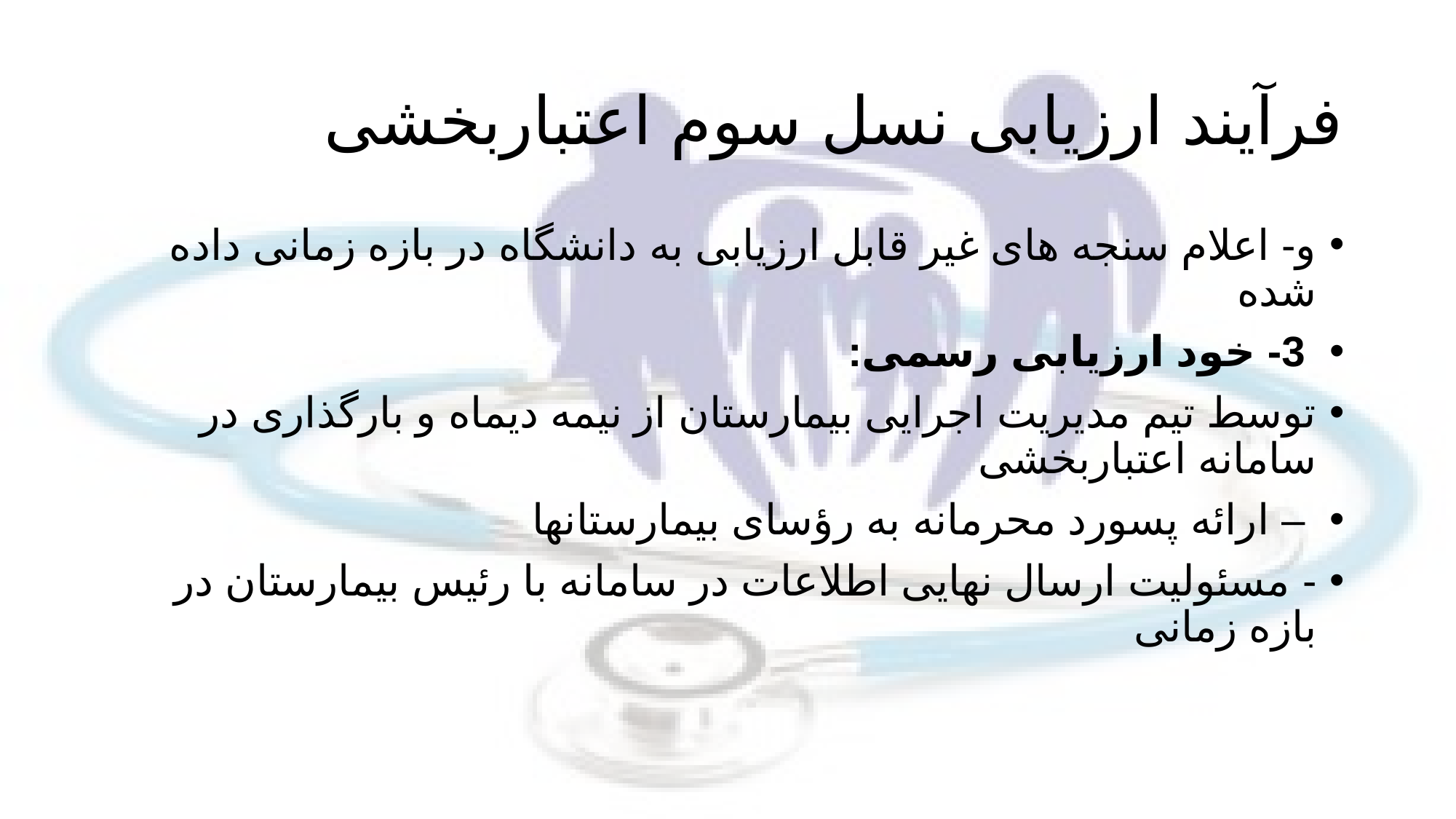

# فرآیند ارزیابی نسل سوم اعتباربخشی
و- اعلام سنجه های غیر قابل ارزیابی به دانشگاه در بازه زمانی داده شده
 3- خود ارزیابی رسمی:
توسط تیم مدیریت اجرایی بیمارستان از نیمه دیماه و بارگذاری در سامانه اعتباربخشی
 – ارائه پسورد محرمانه به رؤسای بیمارستانها
- مسئولیت ارسال نهایی اطلاعات در سامانه با رئیس بیمارستان در بازه زمانی